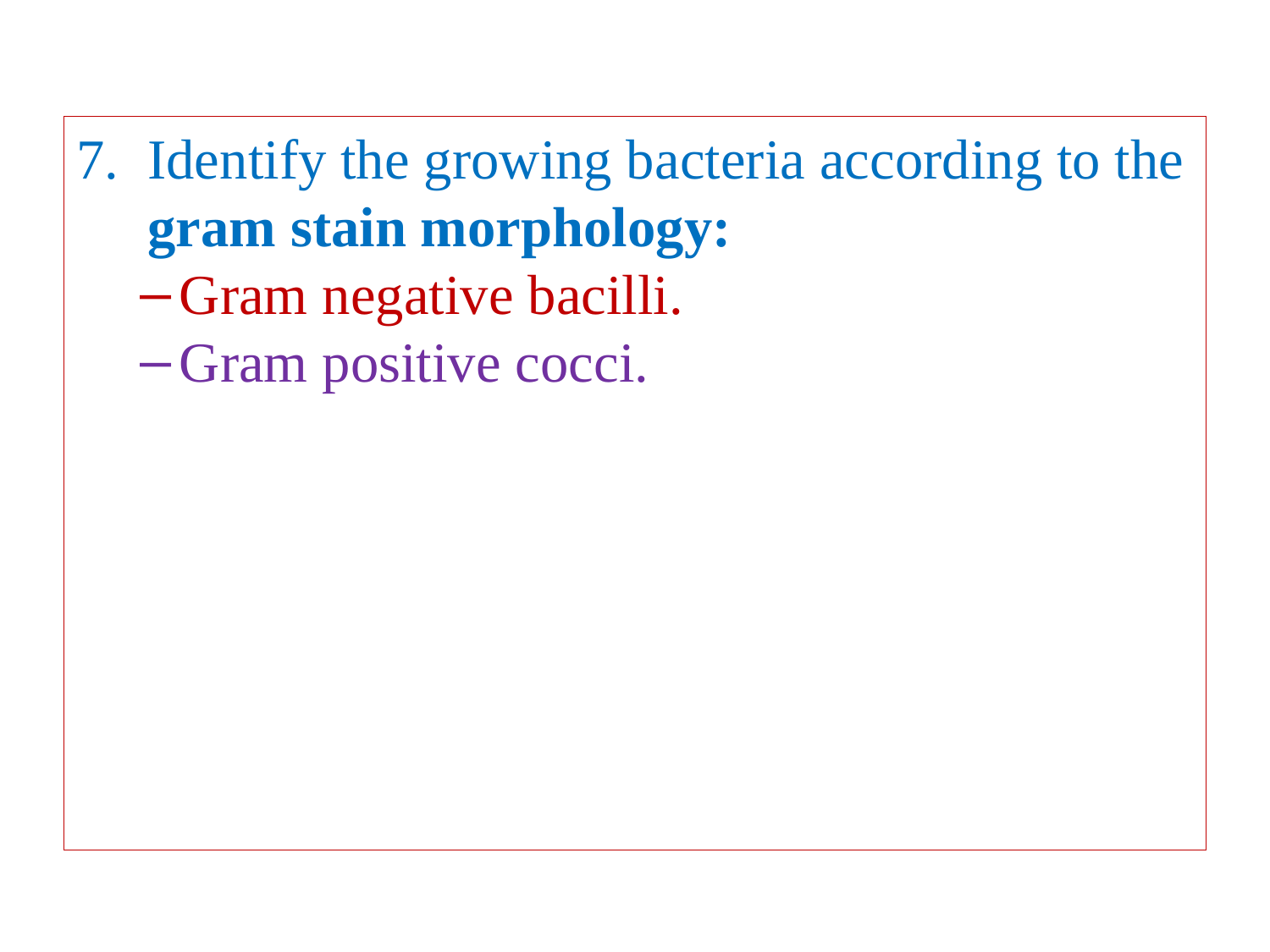

Identify the growing bacteria according to the gram stain morphology:
Gram negative bacilli.
Gram positive cocci.